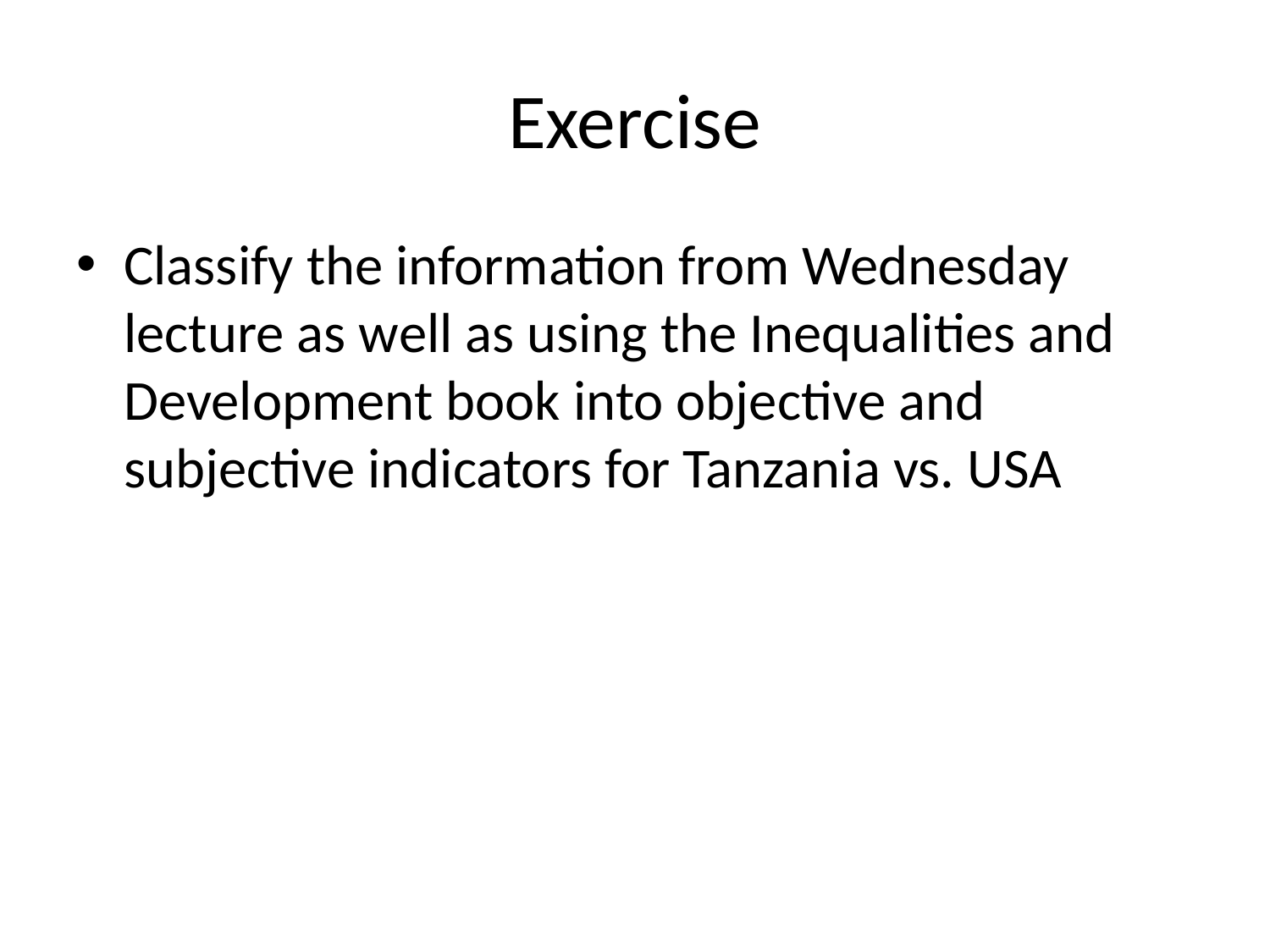

# Exercise
Classify the information from Wednesday lecture as well as using the Inequalities and Development book into objective and subjective indicators for Tanzania vs. USA